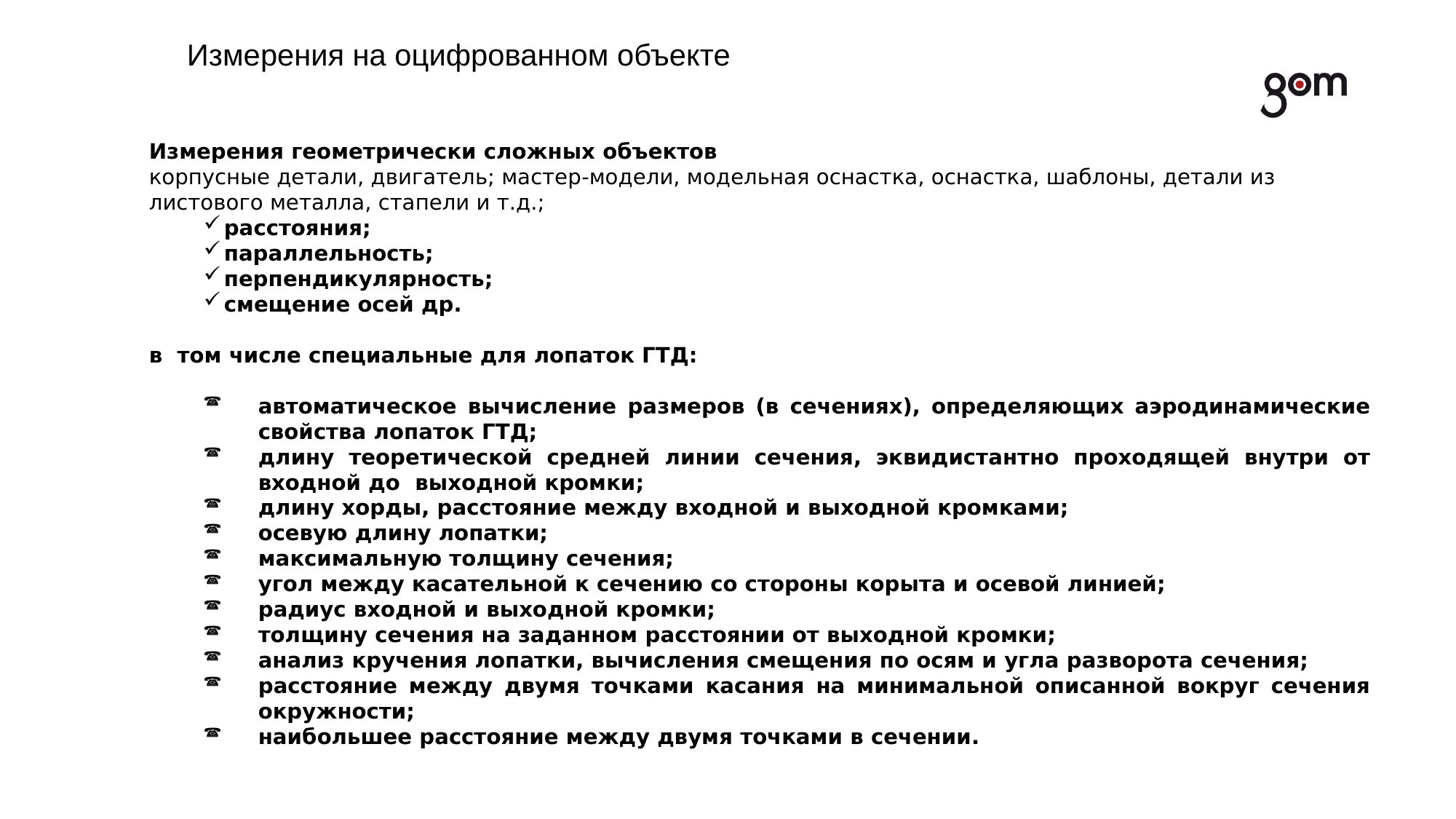

# Измерения на оцифрованном объекте
Измерения геометрически сложных объектов
корпусные детали, двигатель; мастер-модели, модельная оснастка, оснастка, шаблоны, детали из листового металла, стапели и т.д.;
расстояния;
параллельность;
перпендикулярность;
смещение осей др.

в  том числе специальные для лопаток ГТД:

автоматическое вычисление размеров (в сечениях), определяющих аэродинамические свойства лопаток ГТД;
длину теоретической средней линии сечения, эквидистантно проходящей внутри от входной до  выходной кромки;
длину хорды, расстояние между входной и выходной кромками;
осевую длину лопатки;
максимальную толщину сечения;
угол между касательной к сечению со стороны корыта и осевой линией;
радиус входной и выходной кромки;
толщину сечения на заданном расстоянии от выходной кромки;
анализ кручения лопатки, вычисления смещения по осям и угла разворота сечения;
расстояние между двумя точками касания на минимальной описанной вокруг сечения окружности;
наибольшее расстояние между двумя точками в сечении.